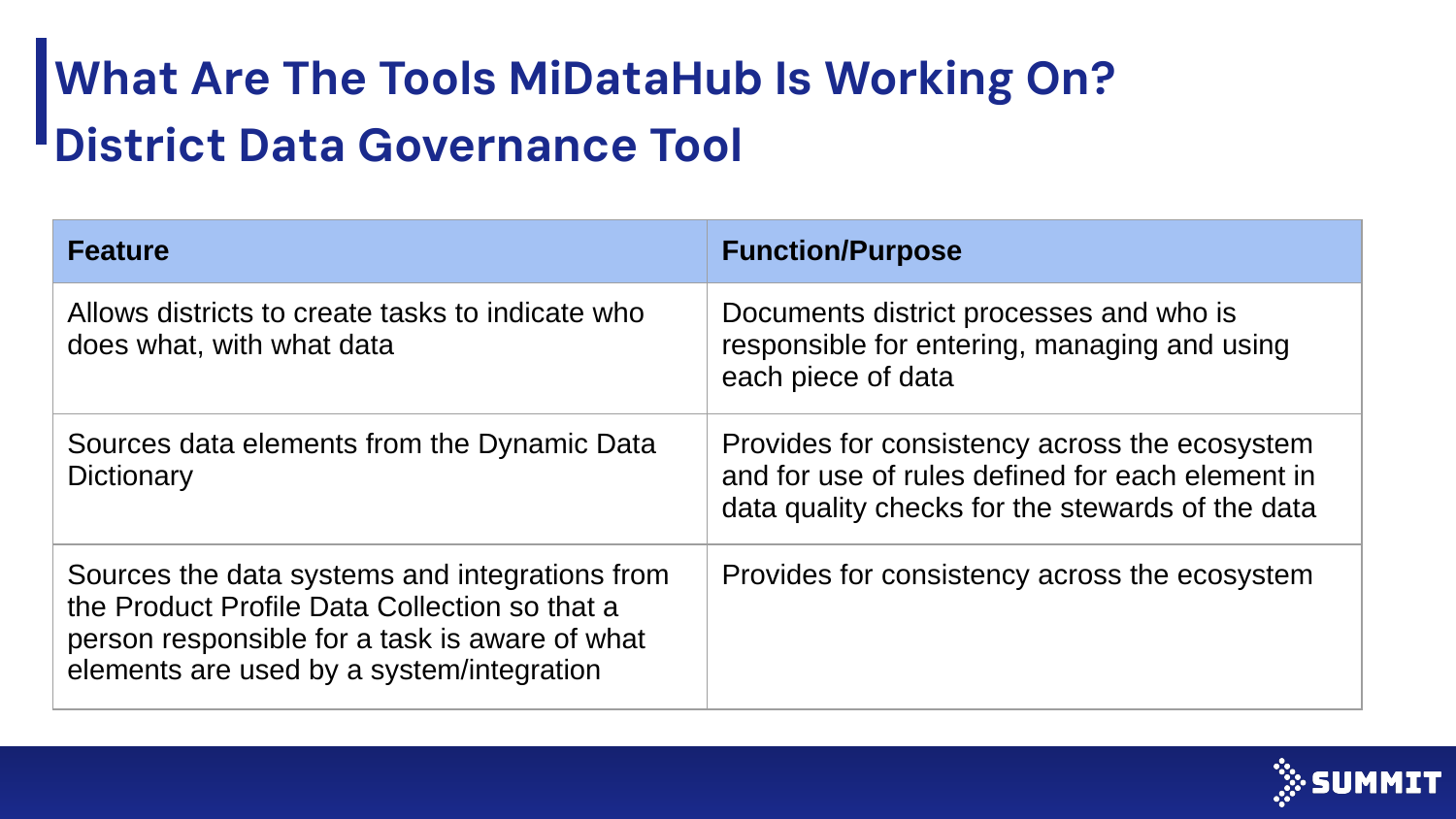

What Are The Tools MiDataHub Is Working On?
District Data Governance Tool
| Feature | Function/Purpose |
| --- | --- |
| Allows districts to create tasks to indicate who does what, with what data | Documents district processes and who is responsible for entering, managing and using each piece of data |
| Sources data elements from the Dynamic Data Dictionary | Provides for consistency across the ecosystem and for use of rules defined for each element in data quality checks for the stewards of the data |
| Sources the data systems and integrations from the Product Profile Data Collection so that a person responsible for a task is aware of what elements are used by a system/integration | Provides for consistency across the ecosystem |